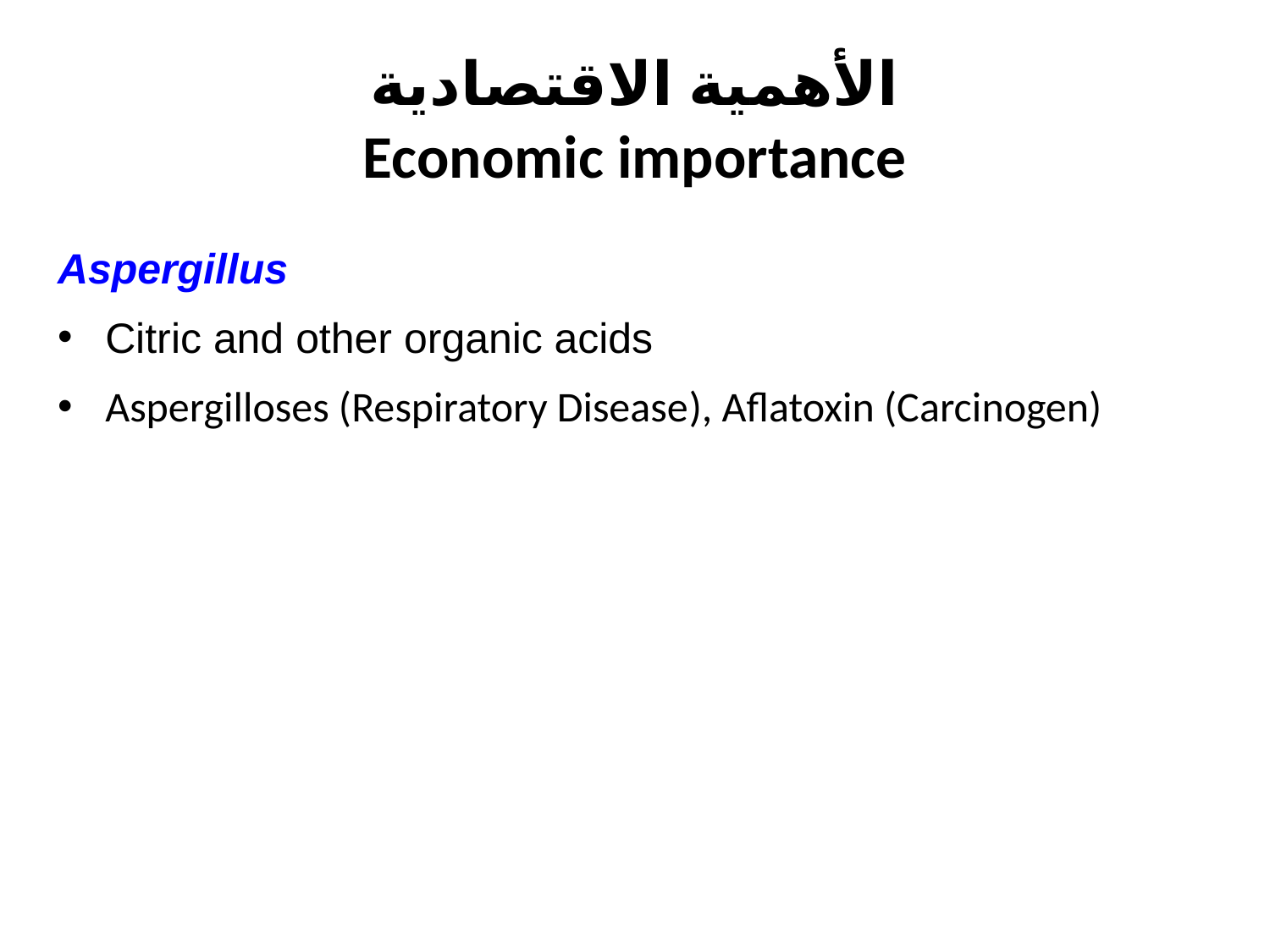

# الأهمية الاقتصادية Economic importance
Aspergillus
Citric and other organic acids
Aspergilloses (Respiratory Disease), Aflatoxin (Carcinogen)